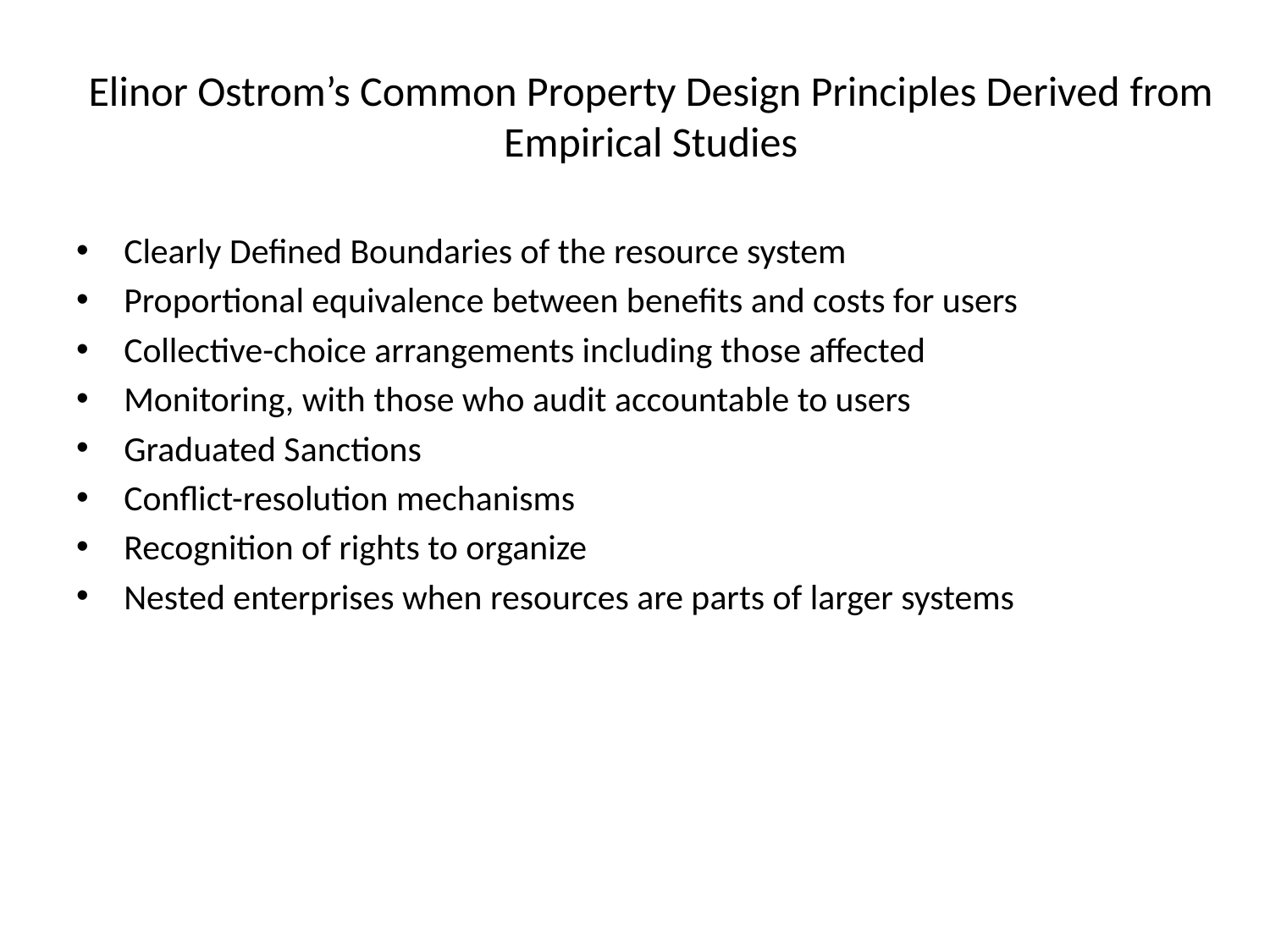

Clearly Defined Boundaries of the resource system
Proportional equivalence between benefits and costs for users
Collective-choice arrangements including those affected
Monitoring, with those who audit accountable to users
Graduated Sanctions
Conflict-resolution mechanisms
Recognition of rights to organize
Nested enterprises when resources are parts of larger systems
Elinor Ostrom’s Common Property Design Principles Derived from Empirical Studies